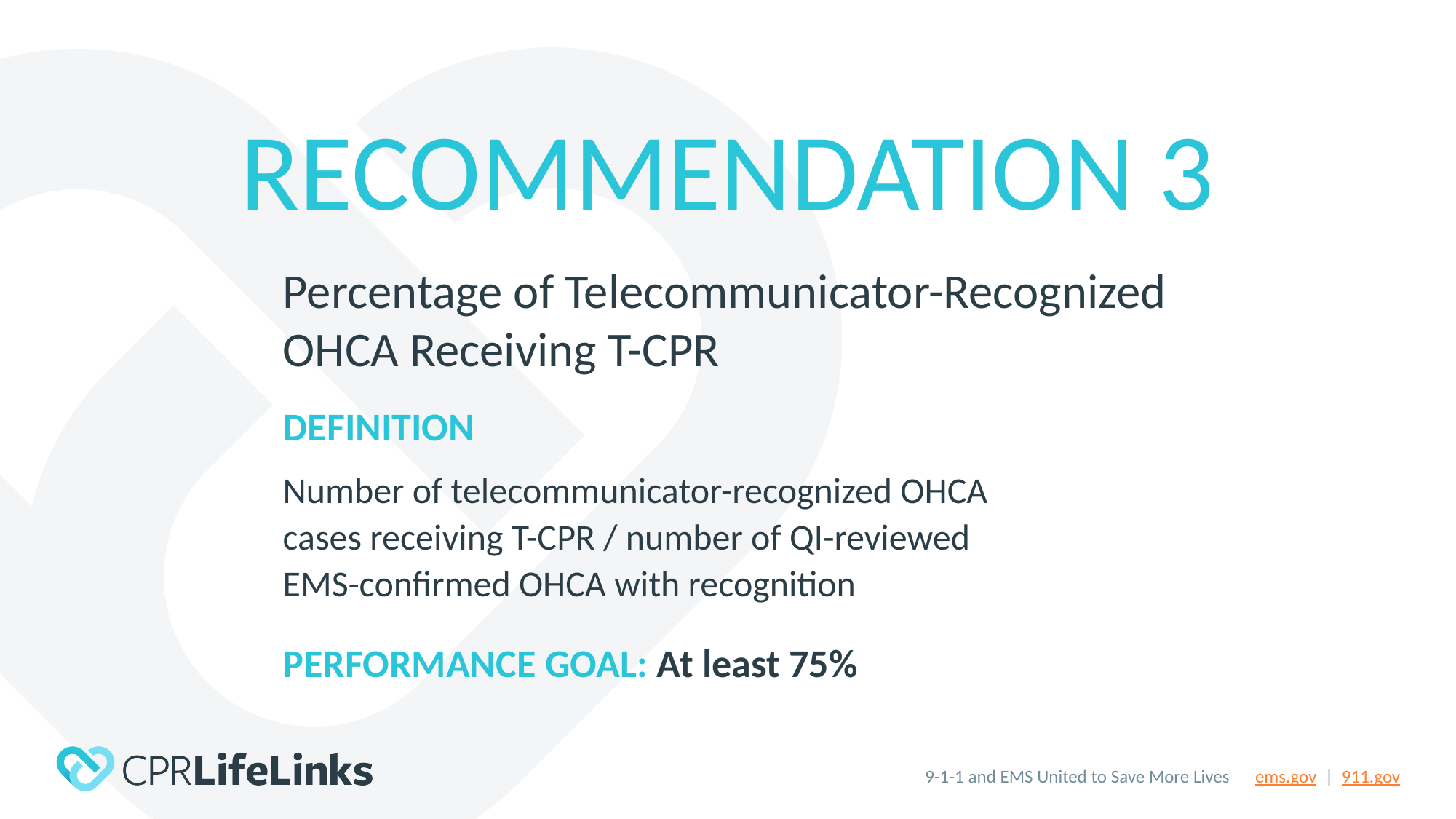

# Recommendation 3
Percentage of Telecommunicator-Recognized OHCA Receiving T-CPR
DEFINITION
Number of telecommunicator-recognized OHCA cases receiving T-CPR / number of QI-reviewed EMS-confirmed OHCA with recognition
PERFORMANCE GOAL: At least 75%